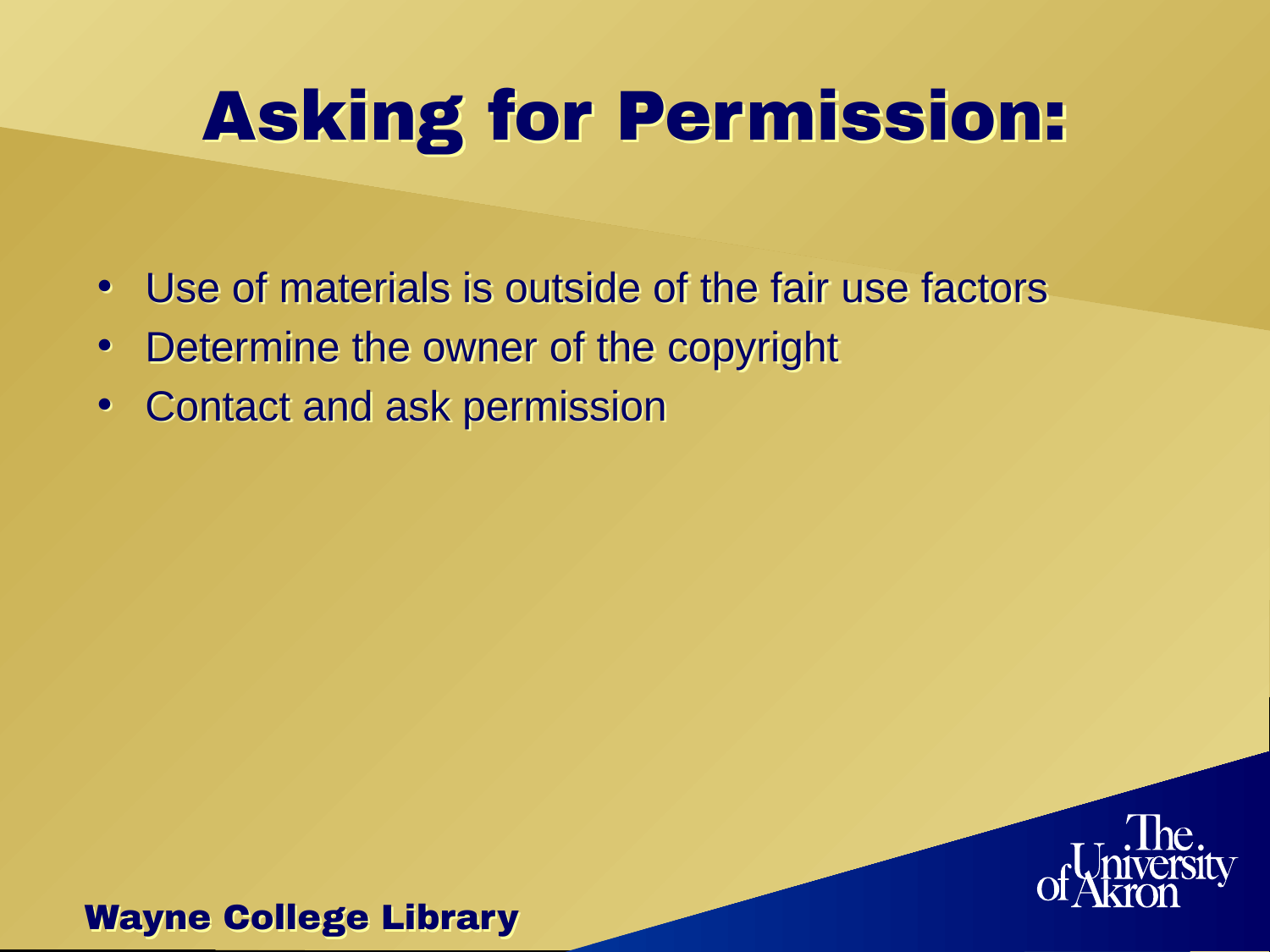

# Asking for Permission:
Use of materials is outside of the fair use factors
Determine the owner of the copyright
Contact and ask permission
Wayne College Library